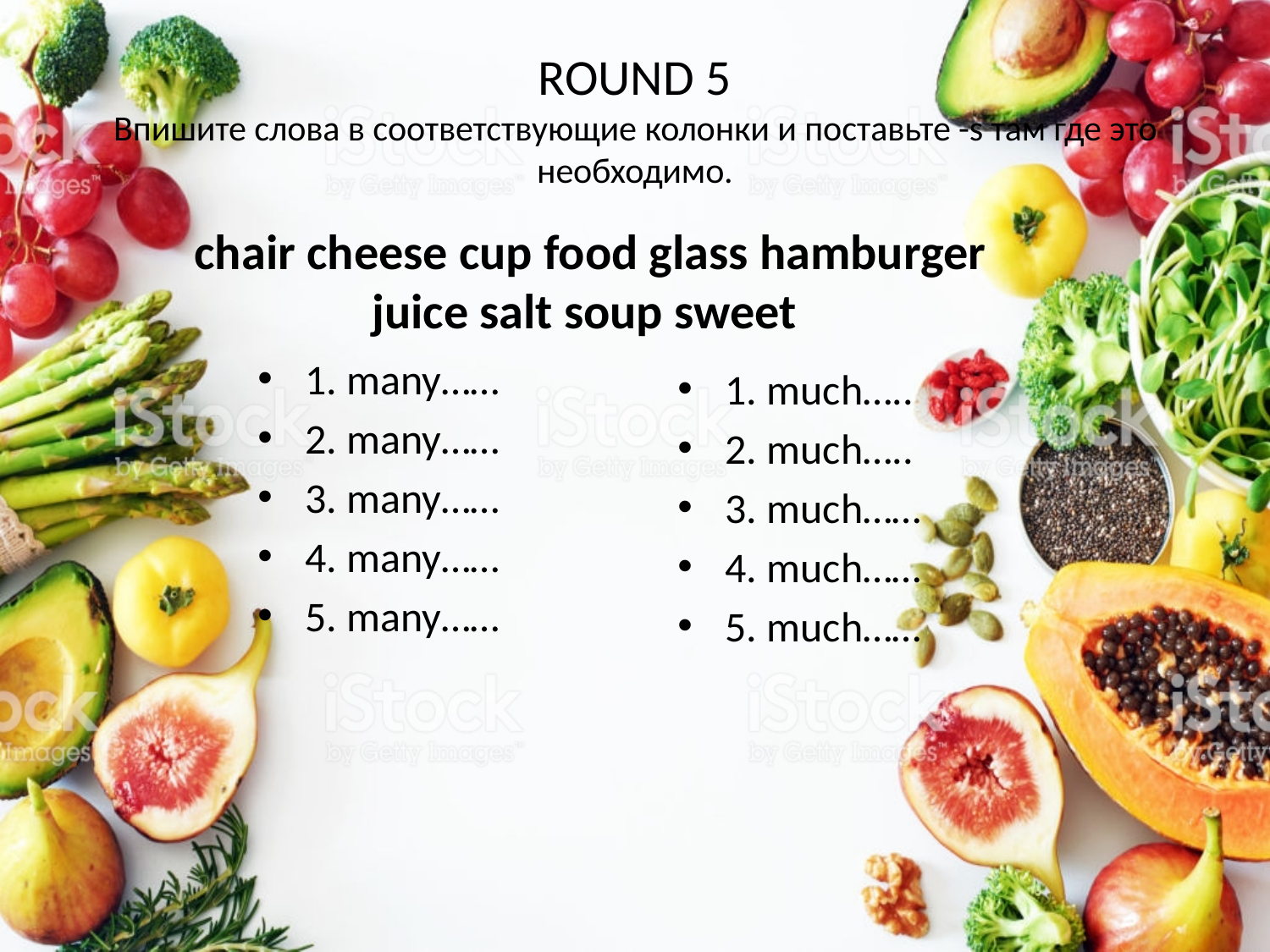

# ROUND 5 Впишите слова в соответствующие колонки и поставьте -s там где это необходимо.
сhair cheese cup food glass hamburger juice salt soup sweet
1. many……
2. many……
3. many……
4. many……
5. many……
1. much…..
2. much…..
3. much……
4. much……
5. much……